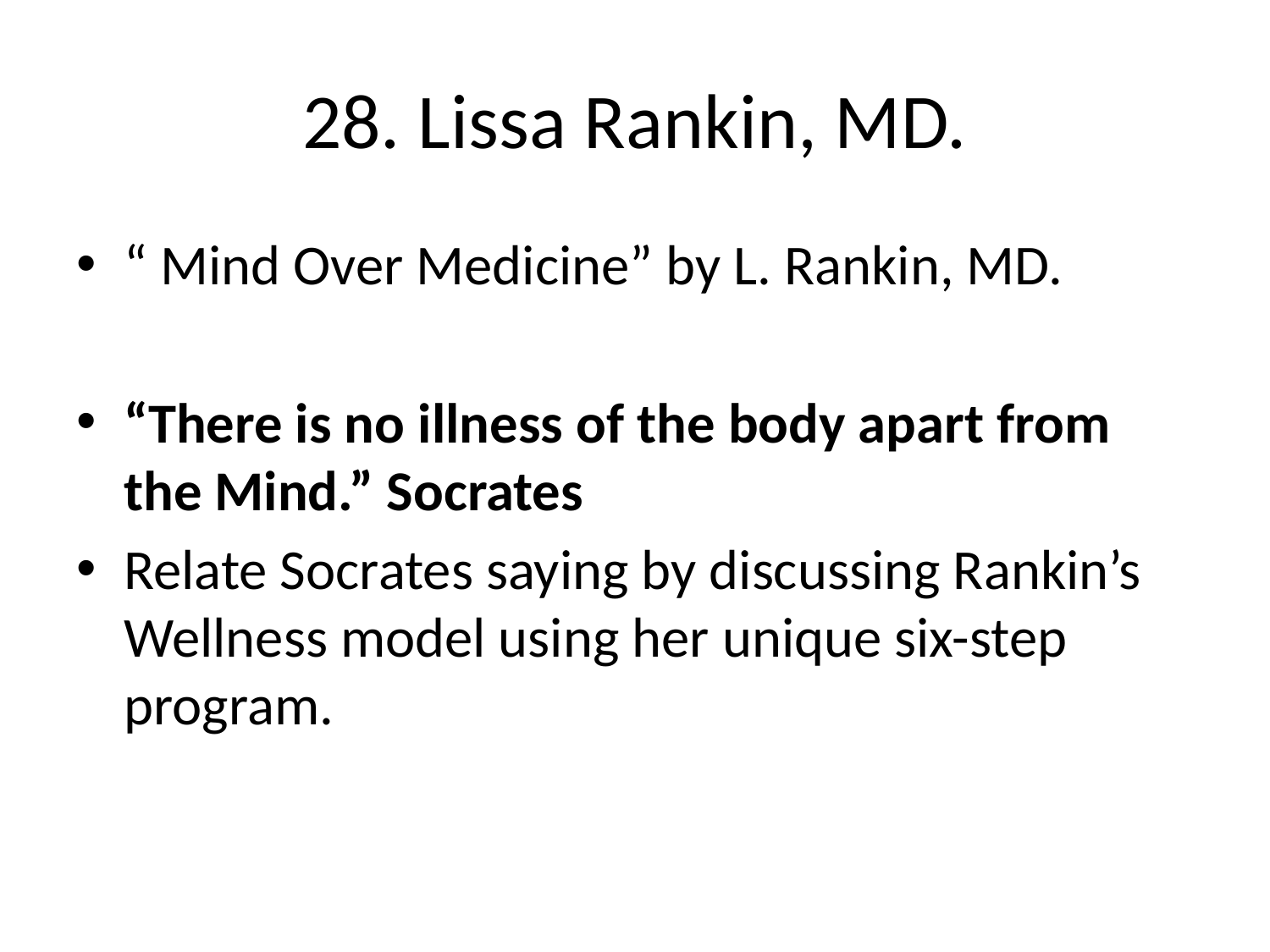

# 28. Lissa Rankin, MD.
“ Mind Over Medicine” by L. Rankin, MD.

“There is no illness of the body apart from the Mind.” Socrates
Relate Socrates saying by discussing Rankin’s Wellness model using her unique six-step program.